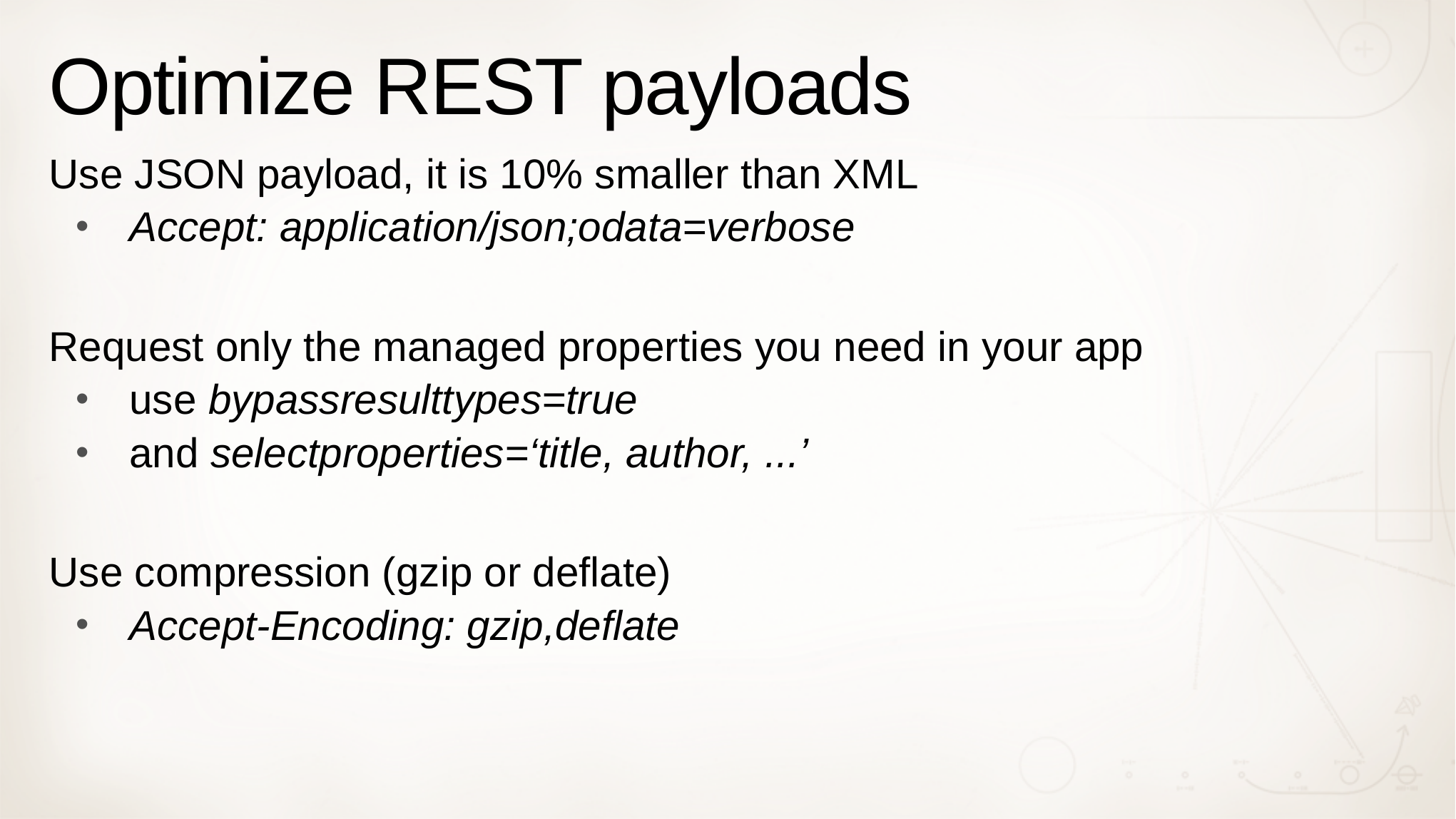

# Optimize REST payloads
Use JSON payload, it is 10% smaller than XML
Accept: application/json;odata=verbose

Request only the managed properties you need in your app
use bypassresulttypes=true
and selectproperties=‘title, author, ...’

Use compression (gzip or deflate)
Accept-Encoding: gzip,deflate